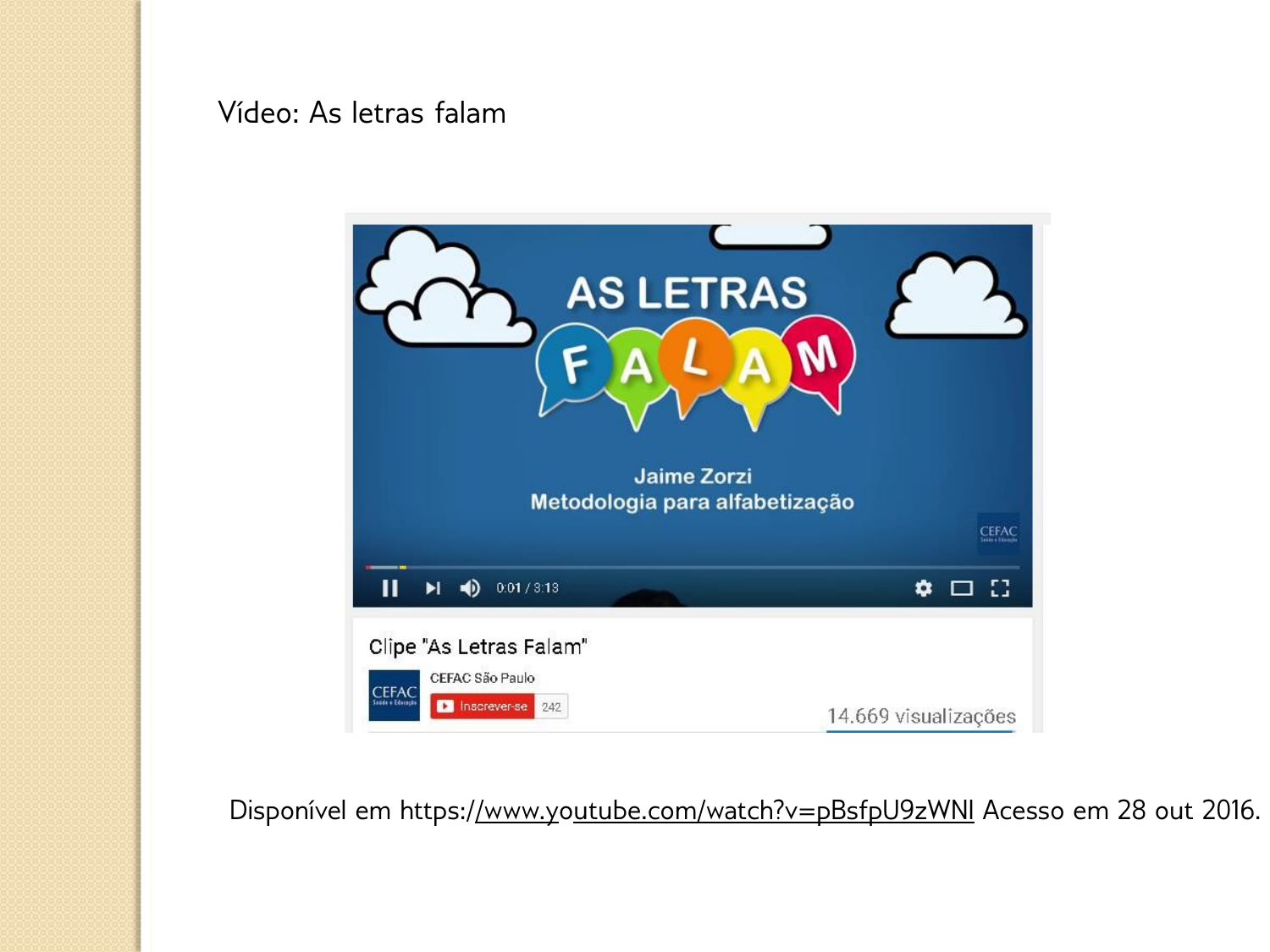

# Vídeo: As letras falam

Disponível em https://www.youtube.com/watch?v=pBsfpU9zWNI Acesso em 28 out 2016.